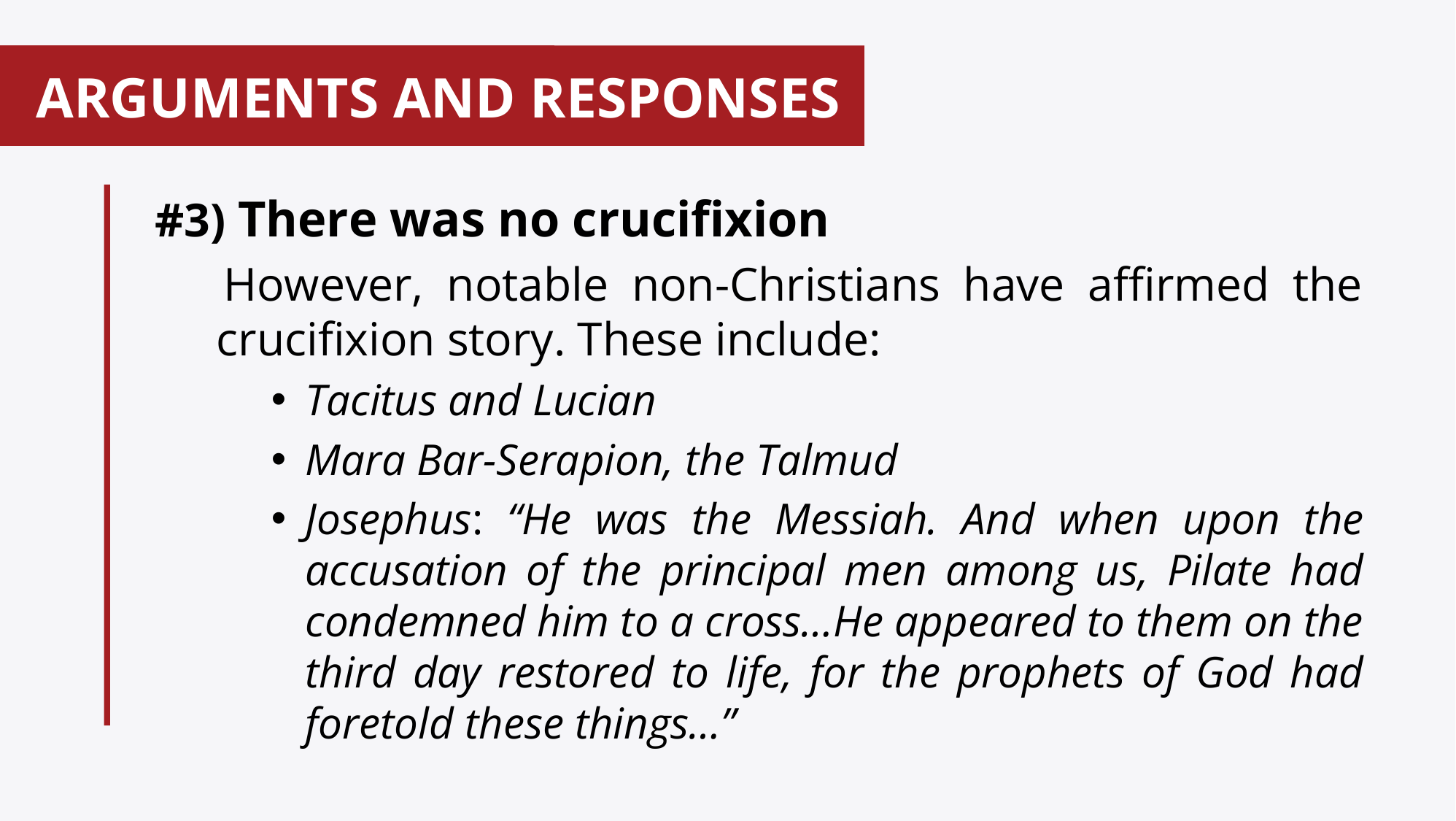

ARGUMENTS AND RESPONSES
#
#3) There was no crucifixion
However, notable non-Christians have affirmed the crucifixion story. These include:
Tacitus and Lucian
Mara Bar-Serapion, the Talmud
Josephus: “He was the Messiah. And when upon the accusation of the principal men among us, Pilate had condemned him to a cross…He appeared to them on the third day restored to life, for the prophets of God had foretold these things…”